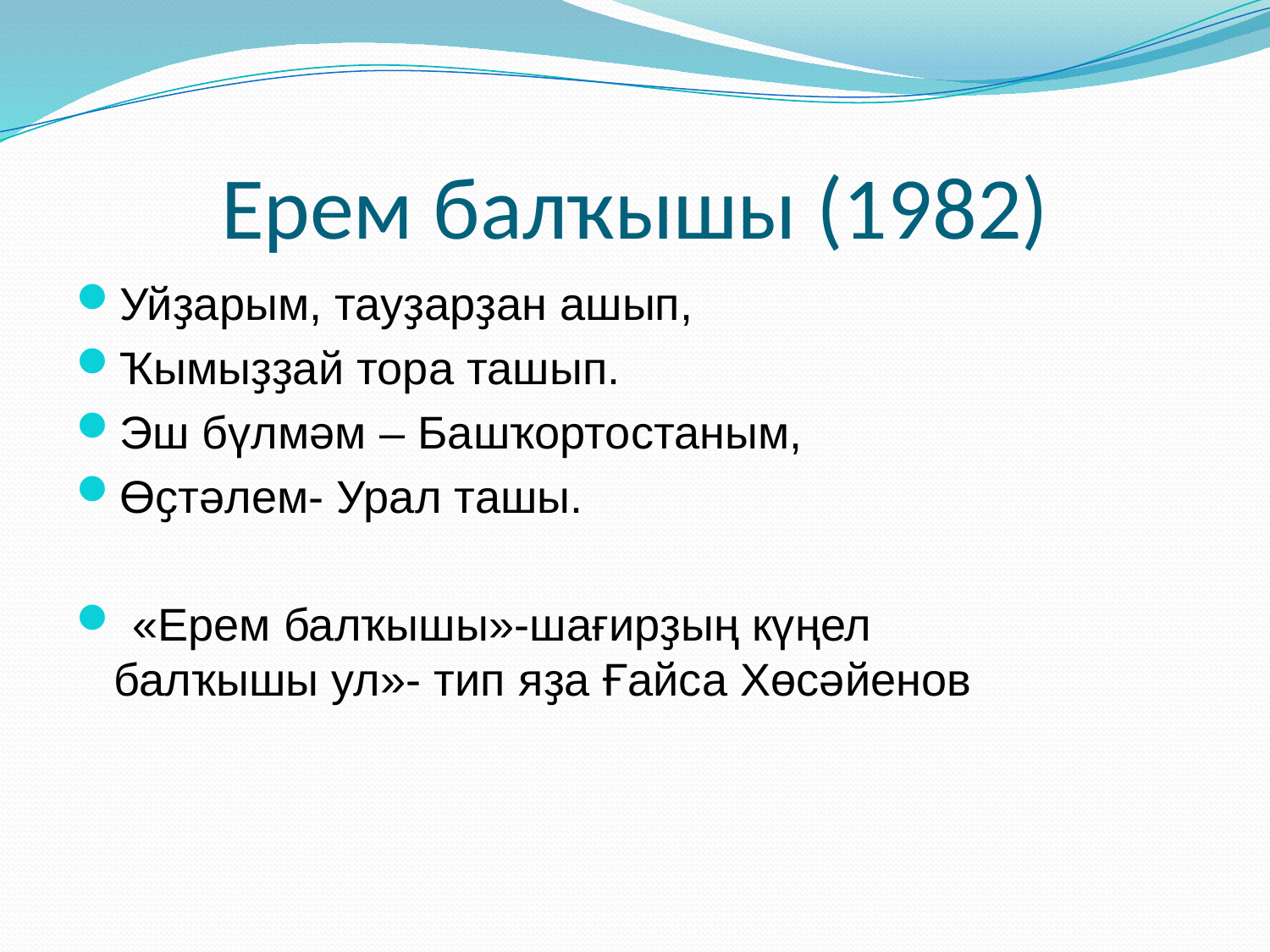

# Ерем балҡышы (1982)
Уйҙарым, тауҙарҙан ашып,
Ҡымыҙҙай тора ташып.
Эш бүлмәм – Башҡортостаным,
Өҫтәлем- Урал ташы.

 «Ерем балҡышы»-шағирҙың күңел балҡышы ул»- тип яҙа Ғайса Хөсәйенов